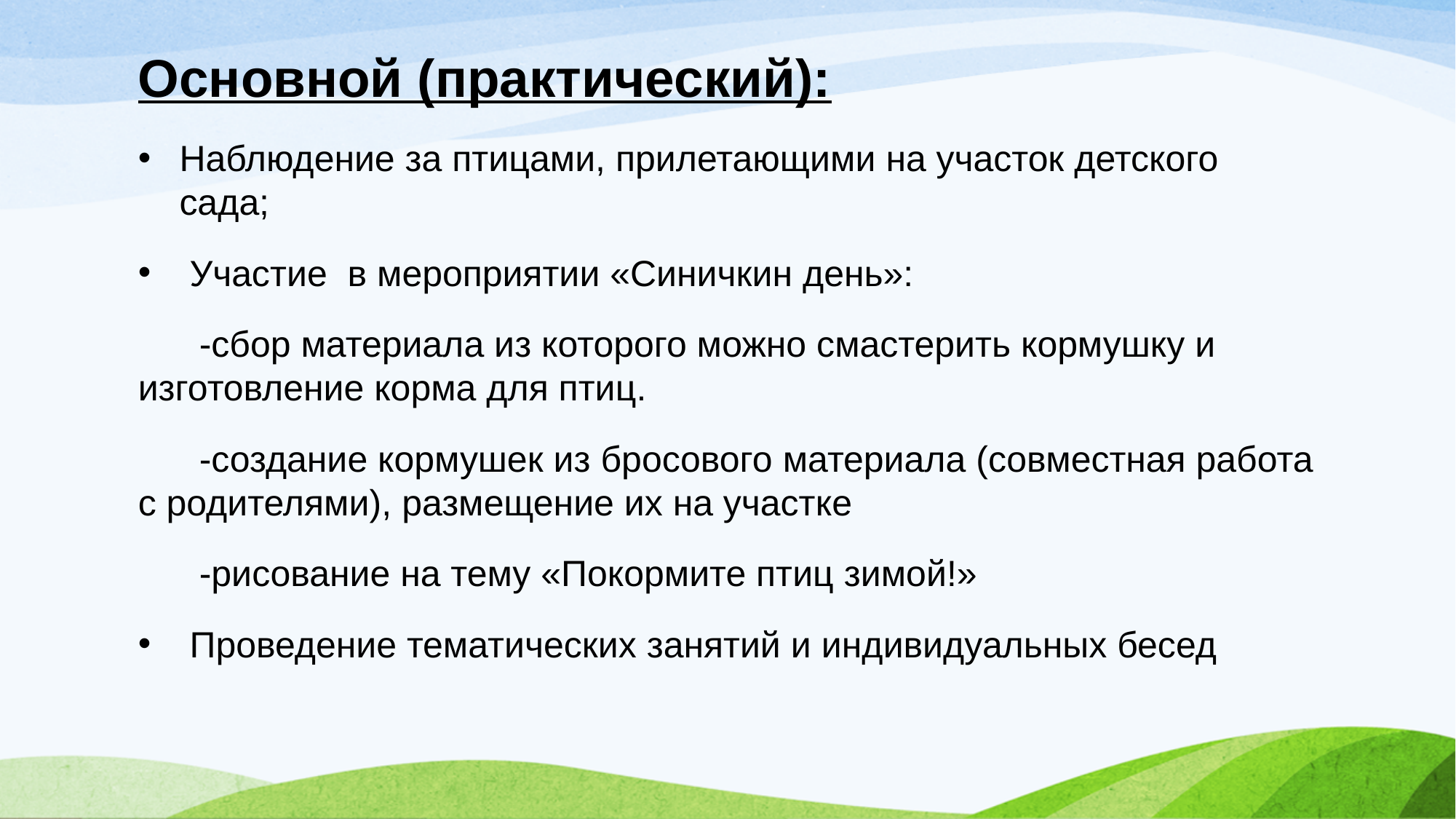

Основной (практический):
Наблюдение за птицами, прилетающими на участок детского сада;
 Участие  в мероприятии «Синичкин день»:
      -сбор материала из которого можно смастерить кормушку и изготовление корма для птиц.
      -создание кормушек из бросового материала (совместная работа с родителями), размещение их на участке
      -рисование на тему «Покормите птиц зимой!»
 Проведение тематических занятий и индивидуальных бесед